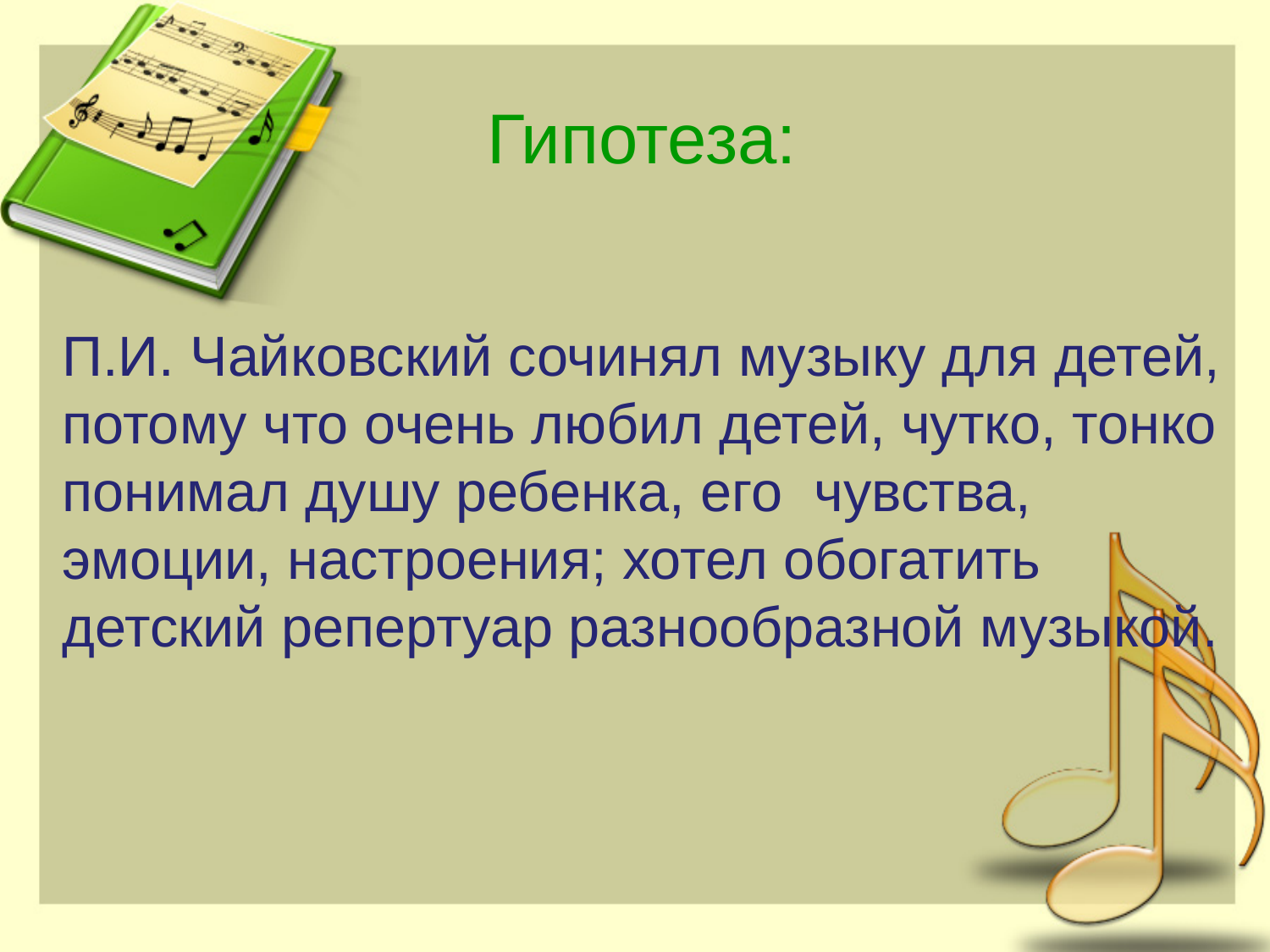

Гипотеза:
П.И. Чайковский сочинял музыку для детей, потому что очень любил детей, чутко, тонко понимал душу ребенка, его  чувства, эмоции, настроения; хотел обогатить детский репертуар разнообразной музыкой.